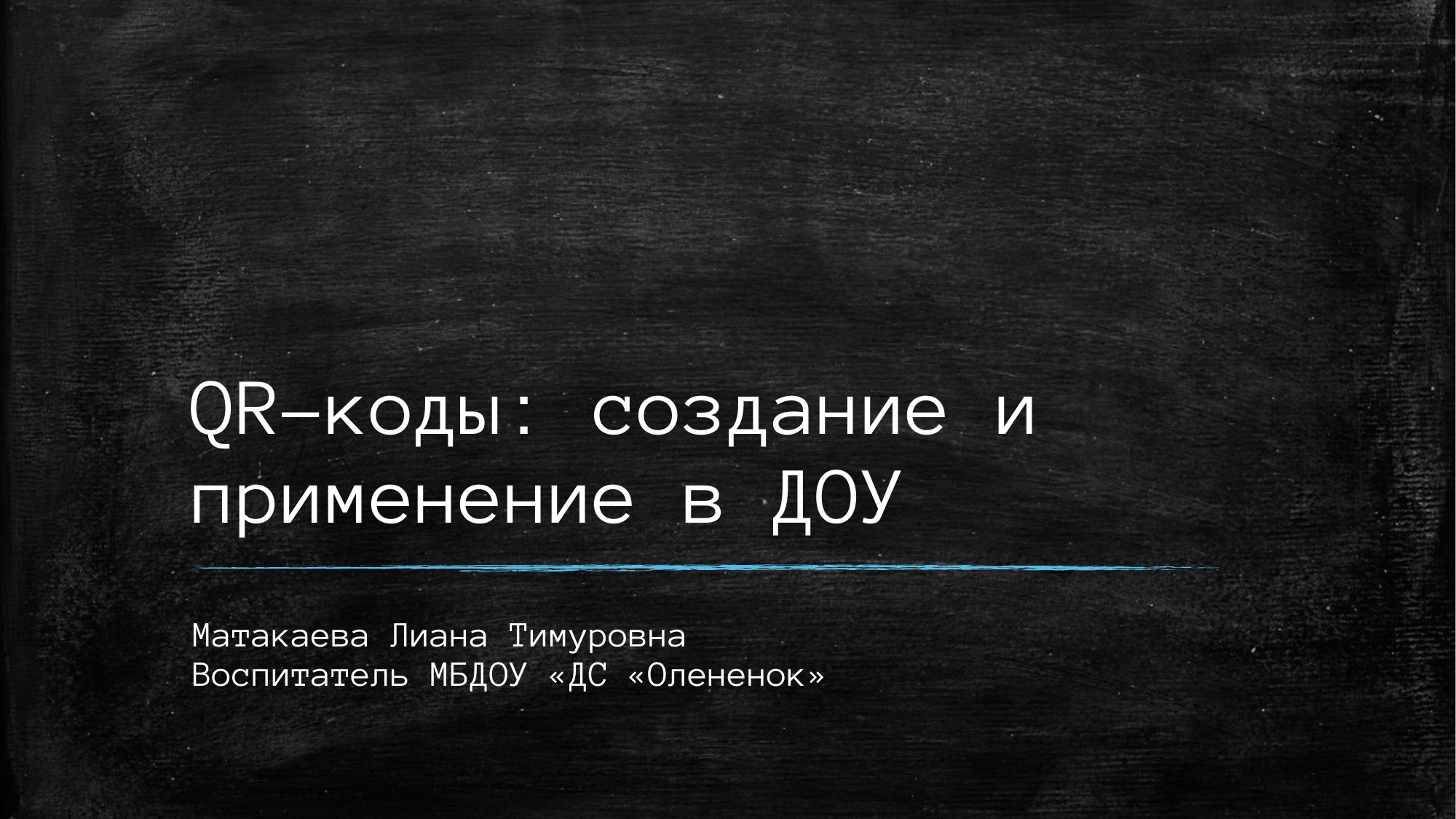

# QR-коды: создание и применение в ДОУ
Матакаева Лиана Тимуровна
Воспитатель МБДОУ «ДС «Олененок»